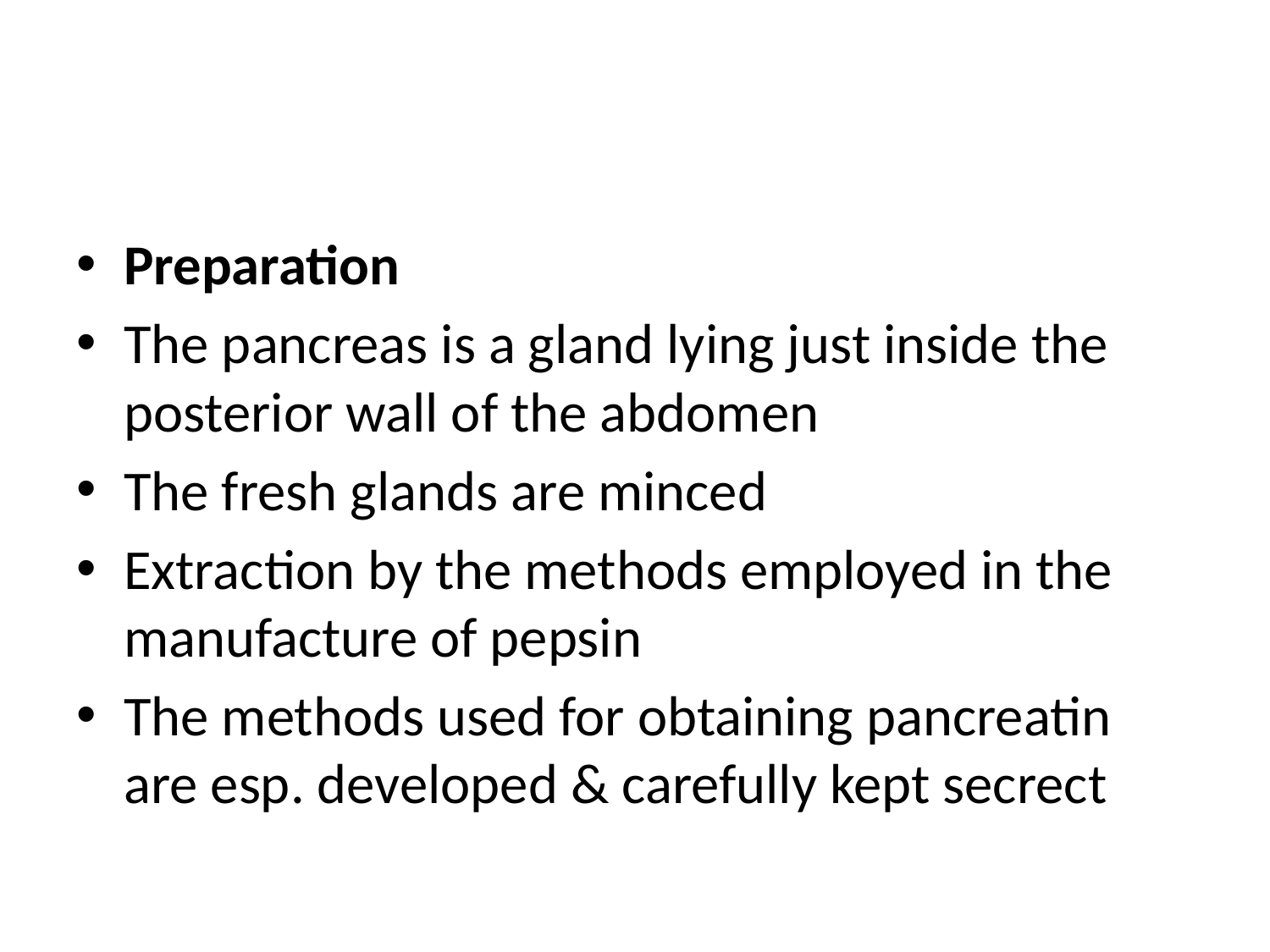

#
Preparation
The pancreas is a gland lying just inside the posterior wall of the abdomen
The fresh glands are minced
Extraction by the methods employed in the manufacture of pepsin
The methods used for obtaining pancreatin are esp. developed & carefully kept secrect